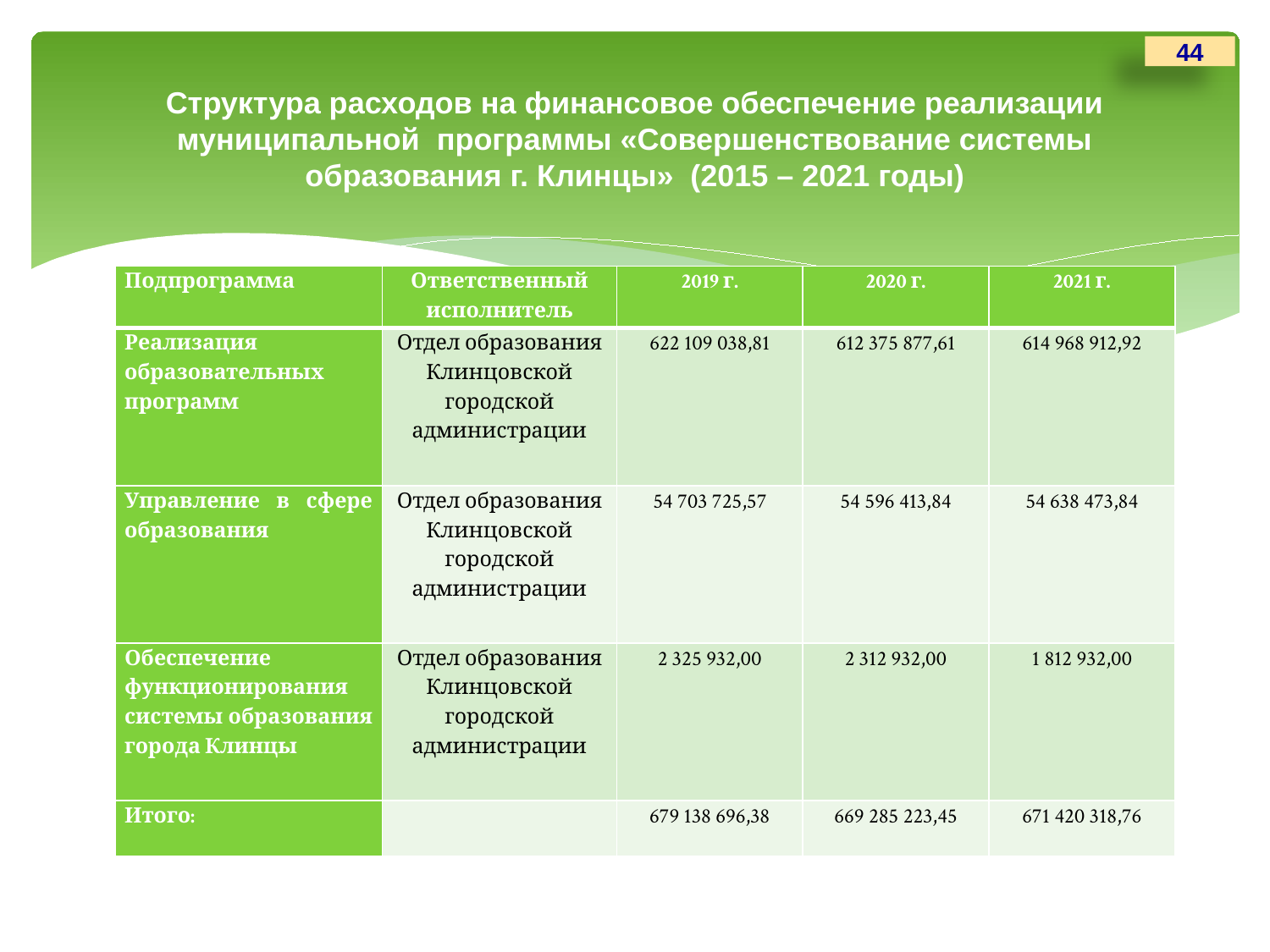

44
# Структура расходов на финансовое обеспечение реализации муниципальной  программы «Совершенствование системы образования г. Клинцы»  (2015 – 2021 годы)
| Подпрограмма | Ответственный исполнитель | 2019 г. | 2020 г. | 2021 г. |
| --- | --- | --- | --- | --- |
| Реализация образовательных программ | Отдел образования Клинцовской городской администрации | 622 109 038,81 | 612 375 877,61 | 614 968 912,92 |
| Управление в сфере образования | Отдел образования Клинцовской городской администрации | 54 703 725,57 | 54 596 413,84 | 54 638 473,84 |
| Обеспечение функционирования системы образования города Клинцы | Отдел образования Клинцовской городской администрации | 2 325 932,00 | 2 312 932,00 | 1 812 932,00 |
| Итого: |  | 679 138 696,38 | 669 285 223,45 | 671 420 318,76 |